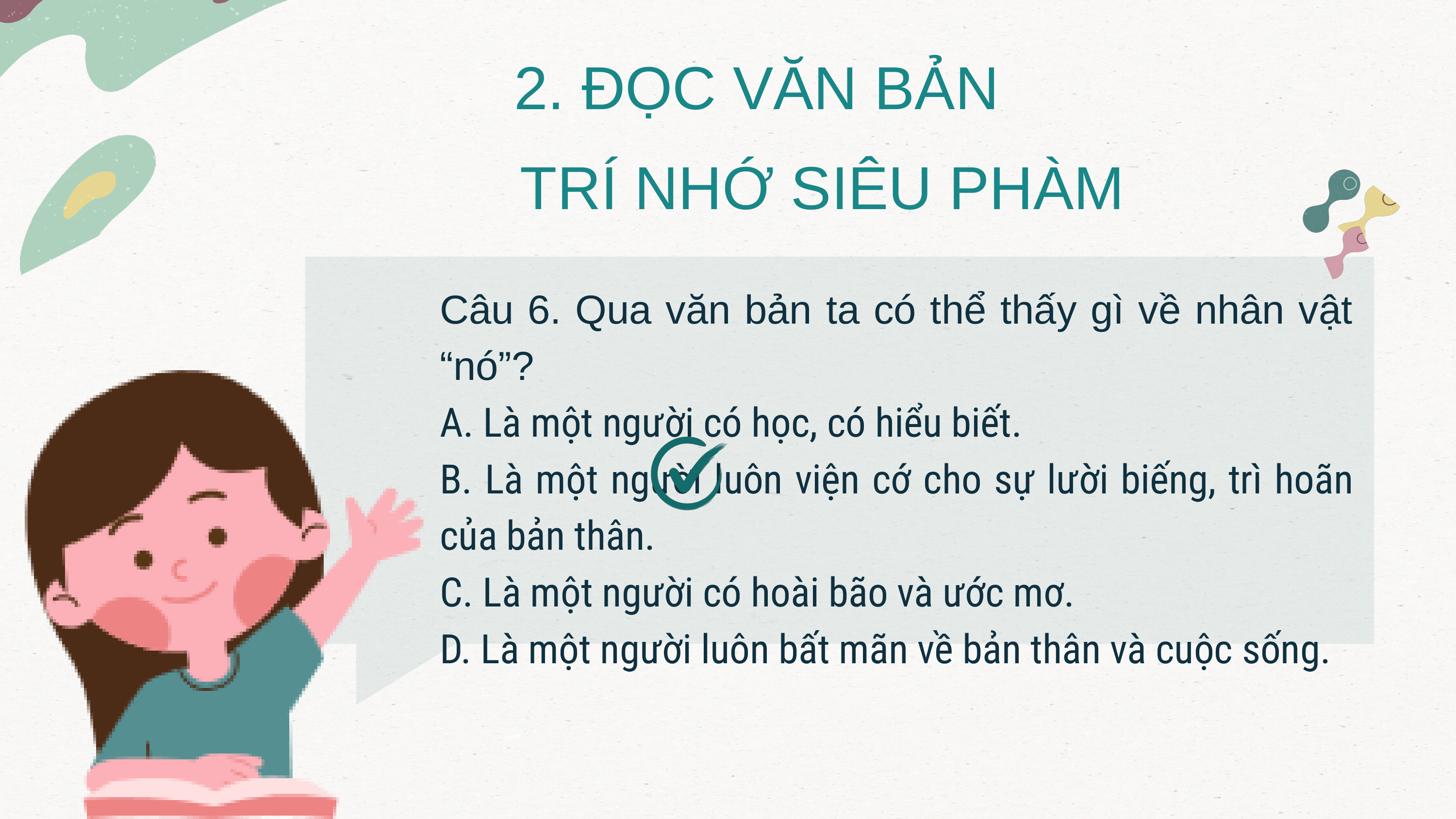

2. ĐỌC VĂN BẢN
TRÍ NHỚ SIÊU PHÀM

Câu 6. Qua văn bản ta có thể thấy gì về nhân vật “nó”?
A. Là một người có học, có hiểu biết.
B. Là một người luôn viện cớ cho sự lười biếng, trì hoãn của bản thân.
C. Là một người có hoài bão và ước mơ.
D. Là một người luôn bất mãn về bản thân và cuộc sống.